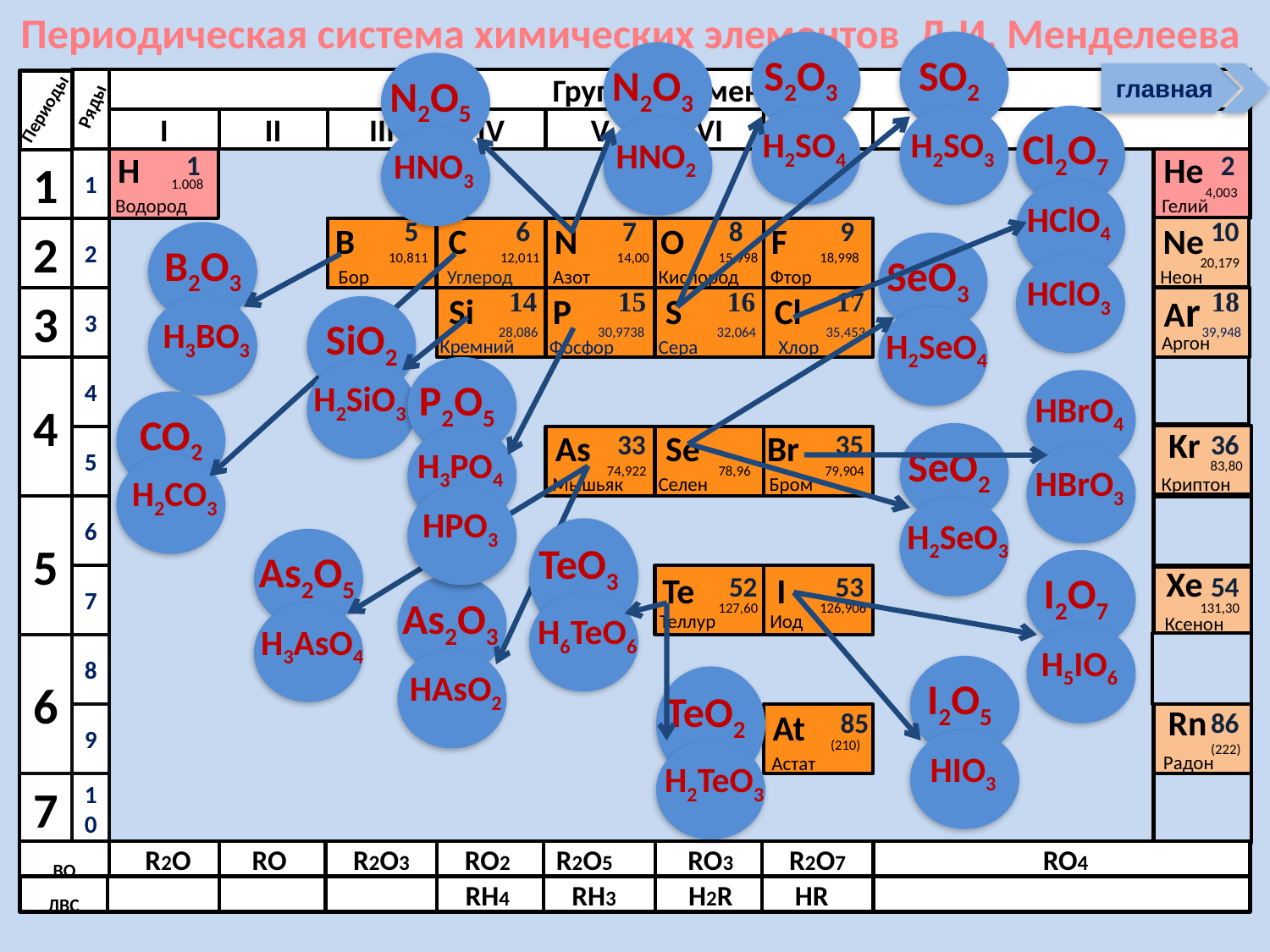

Периодическая система химических элементов  Д.И. Менделеева

S2O3

SO2

N2O3

N2O5
главная

Ряды
1
1
2
2
3
3
4
4
5
6
5
7
6
8
9
7
10
Группы элементов
I
II
III
IV
V
VI
VII
VIII

Периоды

H2SO4

H2SO3

Cl2O7

HNO2

HNO3
Н
1
He
2

1.008
4,003

HClO4
Водород
Гелий
5
6
7
8
O
Кислород
9
10
B
C
N
F
Ne

B2O3

SeO3
10,811
12,011
14,00
15,998
18,998
20,179

HClO3
Бор
Углерод
Азот
Фтор
Неон
14
Si

28,086
Кремний
18
Ar

39,948
Аргон
15
Р

30,9738
Фосфор
16
S

32,064
Сера
17
Cl

35,453
Хлор

H3BO3

SiO2

H2SeO4

P2O5

H2SiO3

HBrO4

CO2
Kr
As
33
Se
Br
35
36

SeO2

H3PO4

HBrO3
83,80

H2CO3
74,922
78,96
79,904
Мышьяк
Селен
Бром
Криптон

HPO3

H2SeO3

TeO3

As2O5

I2O7
Xe
Te
52
I
53
54

As2O3

H6TeO6
127,60
126,906
131,30
Теллур
Иод

H3AsO4
Ксенон

H5IO6

HAsO2

I2O5

TeO2
Rn
At
85
86

(210)

HIO3
(222)

H2TeO3
Радон
Астат

R2O
RO
R2O3
RO2
R2O5
RO3
R2O7
RO4
ВО

RH4
RH3
H2R
HR
ЛВС